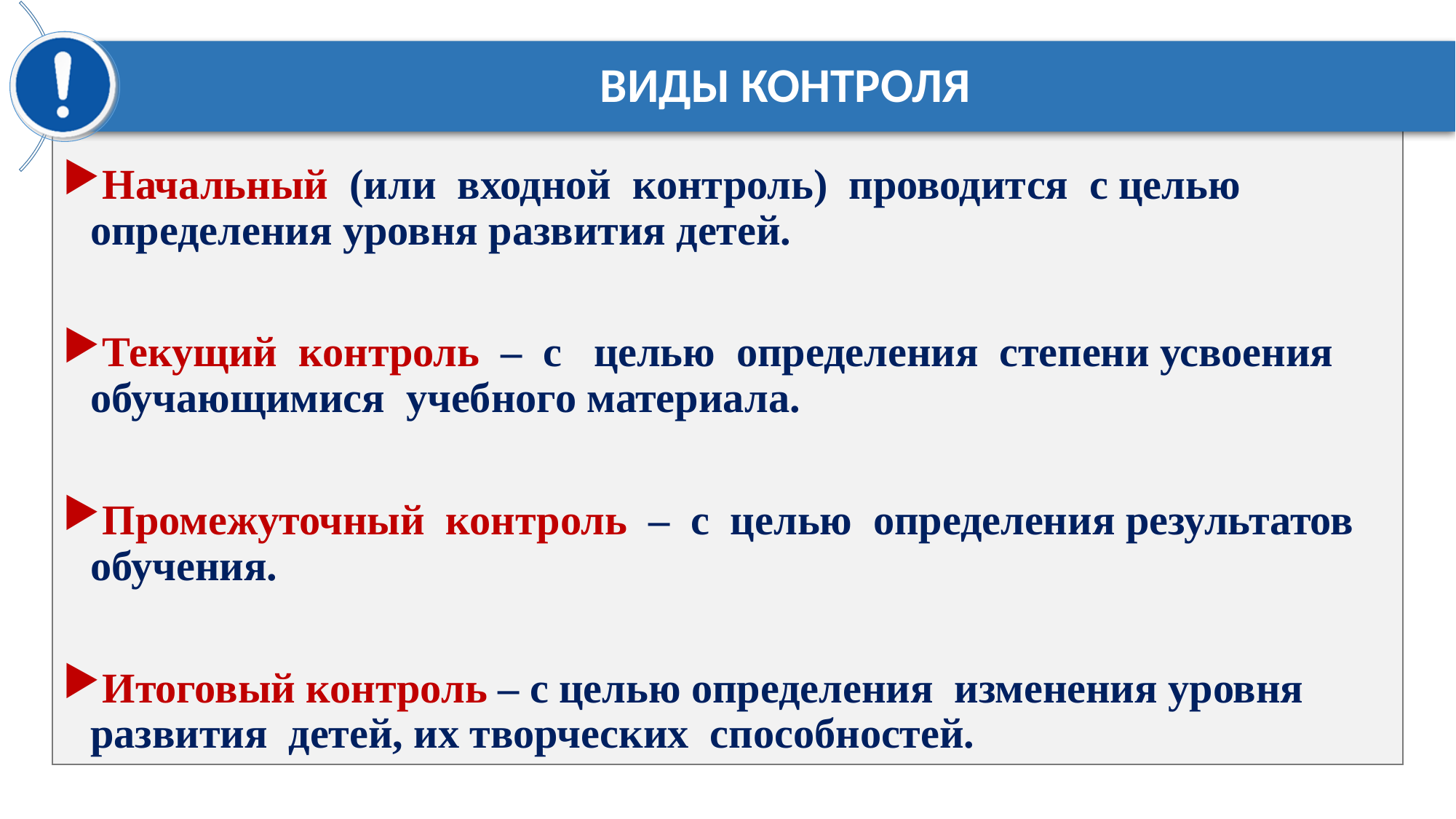

ВИДЫ КОНТРОЛЯ

Начальный  (или  входной  контроль)  проводится  с целью определения уровня развития детей.

Текущий  контроль  –  с   целью  определения  степени усвоения обучающимися  учебного материала.

Промежуточный  контроль  –  с  целью  определения результатов обучения.

Итоговый контроль – с целью определения  изменения уровня развития  детей, их творческих  способностей.